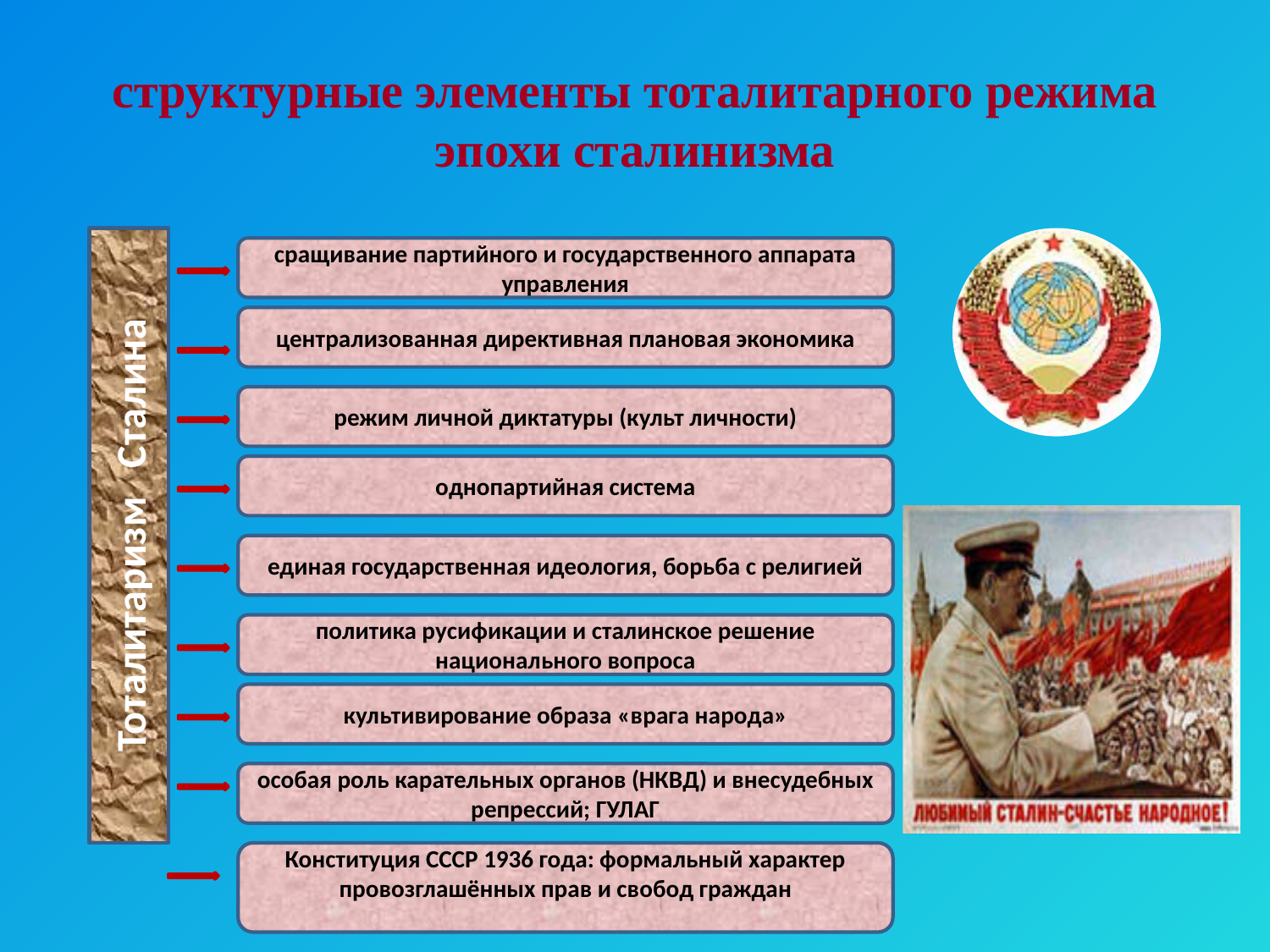

# структурные элементы тоталитарного режима эпохи сталинизма

Тоталитаризм   Сталина

сращивание партийного и государственного аппарата управления

централизованная директивная плановая экономика

режим личной диктатуры (культ личности)

однопартийная система

единая государственная идеология, борьба с религией

политика русификации и сталинское решение национального вопроса

культивирование образа «врага народа»

особая роль карательных органов (НКВД) и внесудебных репрессий; ГУЛАГ

Конституция СССР 1936 года: формальный характер провоз­глашённых прав и свобод граждан